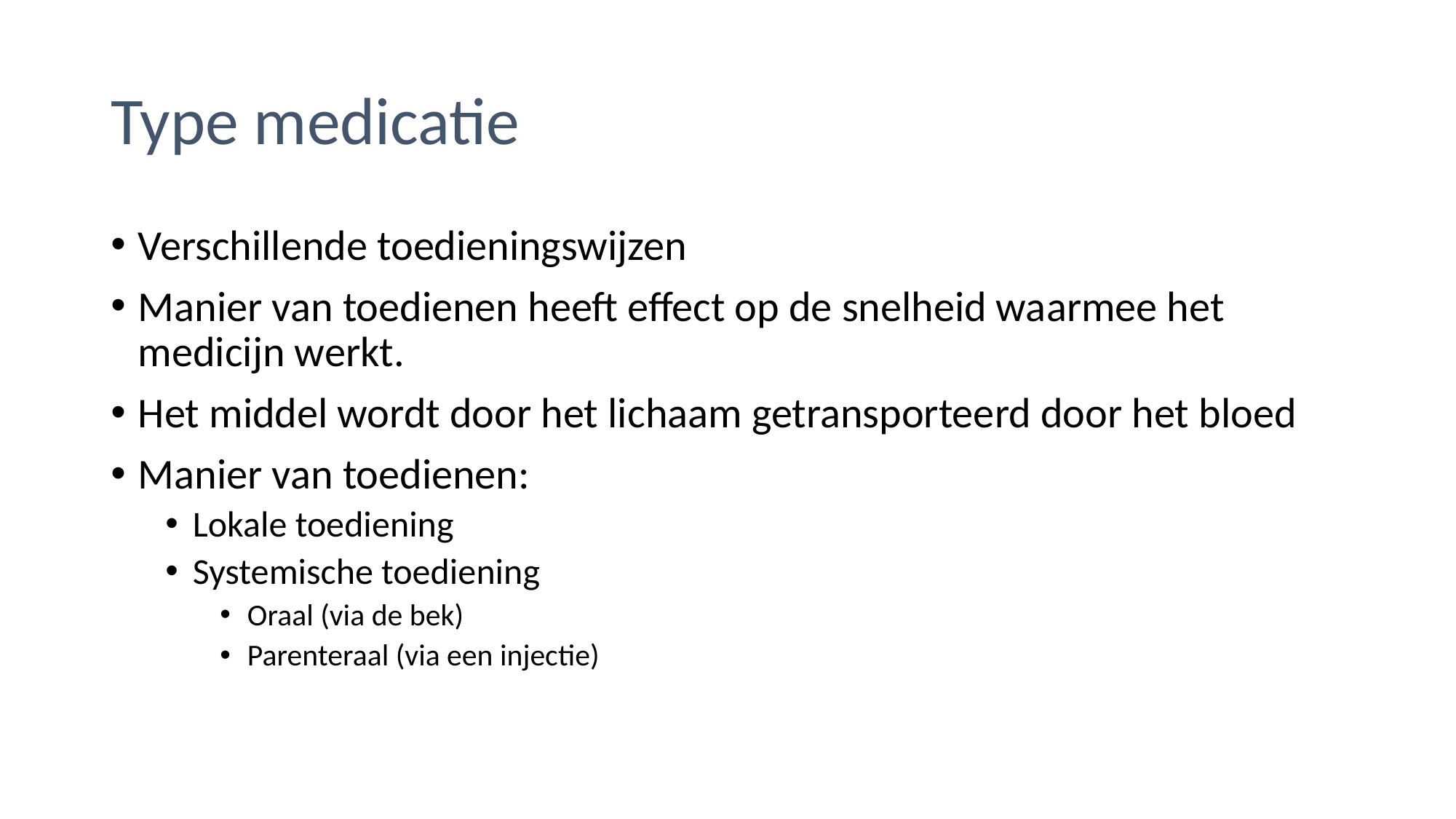

# Type medicatie
Verschillende toedieningswijzen
Manier van toedienen heeft effect op de snelheid waarmee het medicijn werkt.
Het middel wordt door het lichaam getransporteerd door het bloed
Manier van toedienen:
Lokale toediening
Systemische toediening
Oraal (via de bek)
Parenteraal (via een injectie)